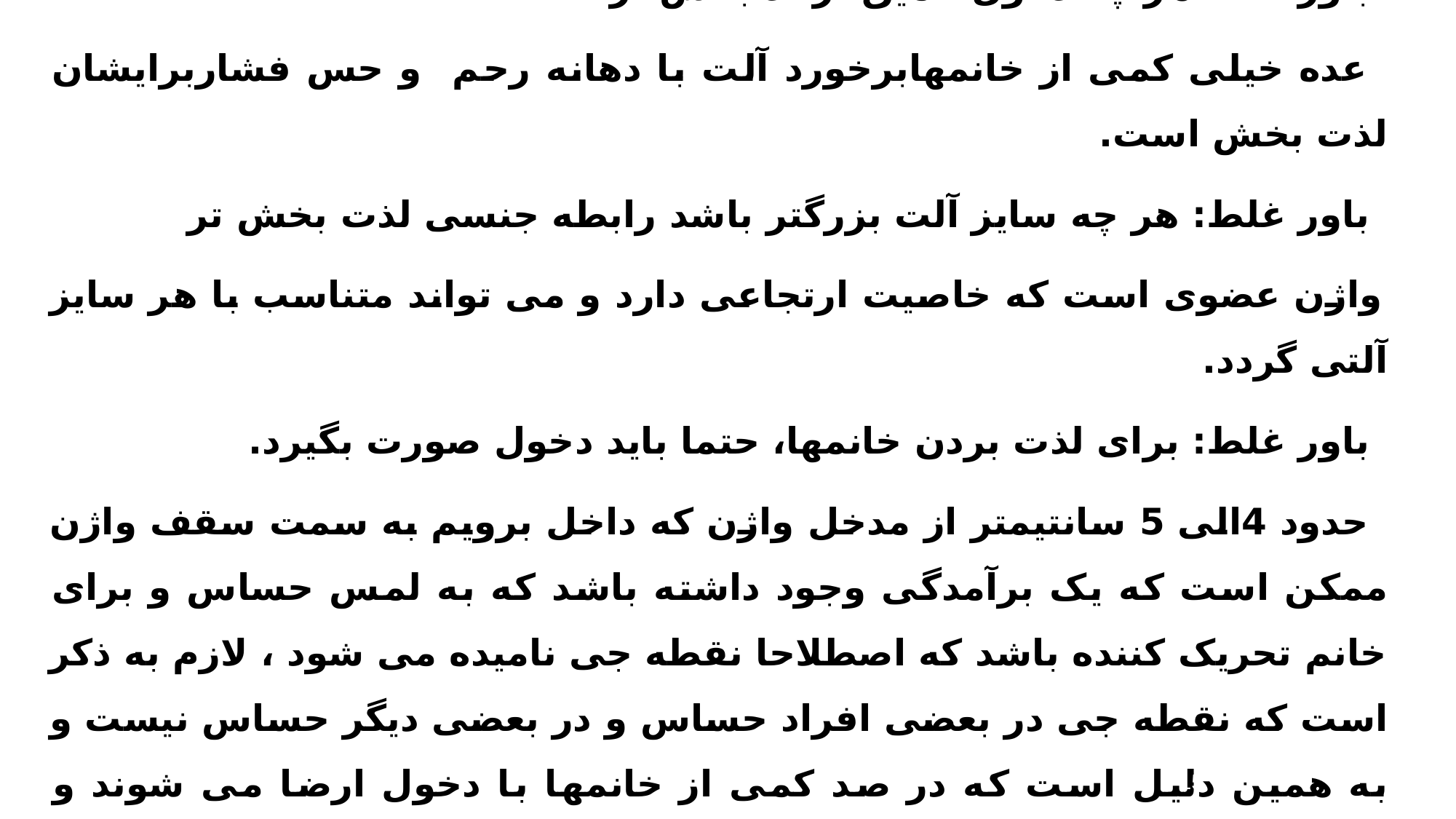

باور غلط:هر چه دخول عمیق تر لذتبخش تر
 عده خیلی کمی از خانمهابرخورد آلت با دهانه رحم  و حس فشاربرایشان لذت بخش است.
 باور غلط: هر چه سایز آلت بزرگتر باشد رابطه جنسی لذت بخش تر
واژن عضوی است که خاصیت ارتجاعی دارد و می تواند متناسب با هر سایز آلتی گردد.
 باور غلط: برای لذت بردن خانمها، حتما باید دخول صورت بگیرد.
 حدود 4الی 5 سانتیمتر از مدخل واژن که داخل برویم به سمت سقف واژن ممکن است که یک برآمدگی وجود داشته باشد که به لمس حساس و برای خانم تحریک کننده باشد که اصطلاحا نقطه جی نامیده می شود ، لازم به ذکر است که نقطه جی در بعضی افراد حساس و در بعضی دیگر حساس نیست و به همین دلیل است که در صد کمی از خانمها با دخول ارضا می شوند و اکثریت خانمها با تحریک کلیتوریس ارضا می گردند.

15